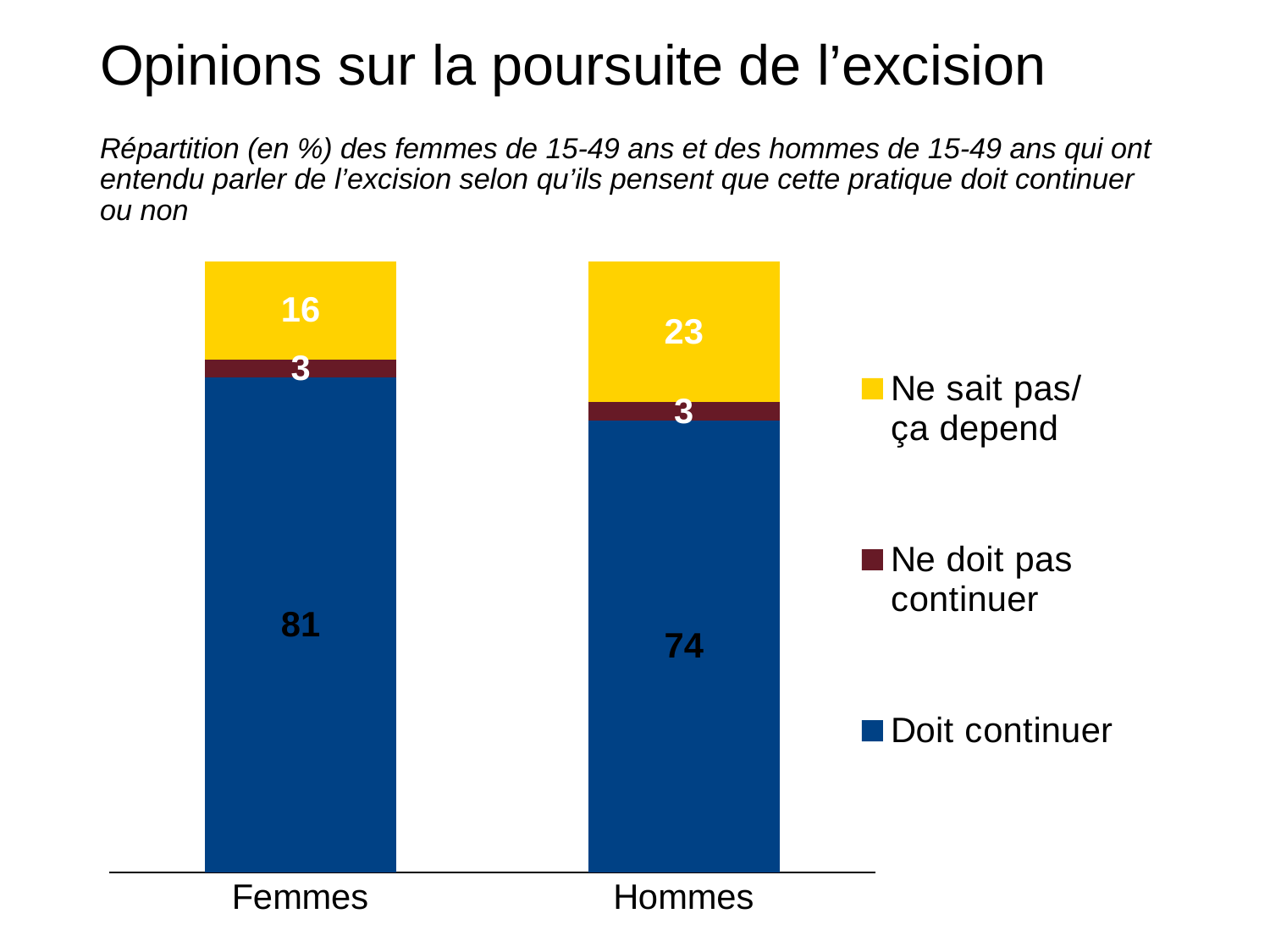

# Opinions sur la poursuite de l’excision
Répartition (en %) des femmes de 15-49 ans et des hommes de 15-49 ans qui ont entendu parler de l’excision selon qu’ils pensent que cette pratique doit continuer ou non

### Chart

| Category | Doit continuer | Ne doit pas continuer | Ne sait pas/
ça depend |
|---|---|---|---|
| Femmes | 81.0 | 3.0 | 16.0 |
| Hommes | 74.0 | 3.0 | 23.0 |